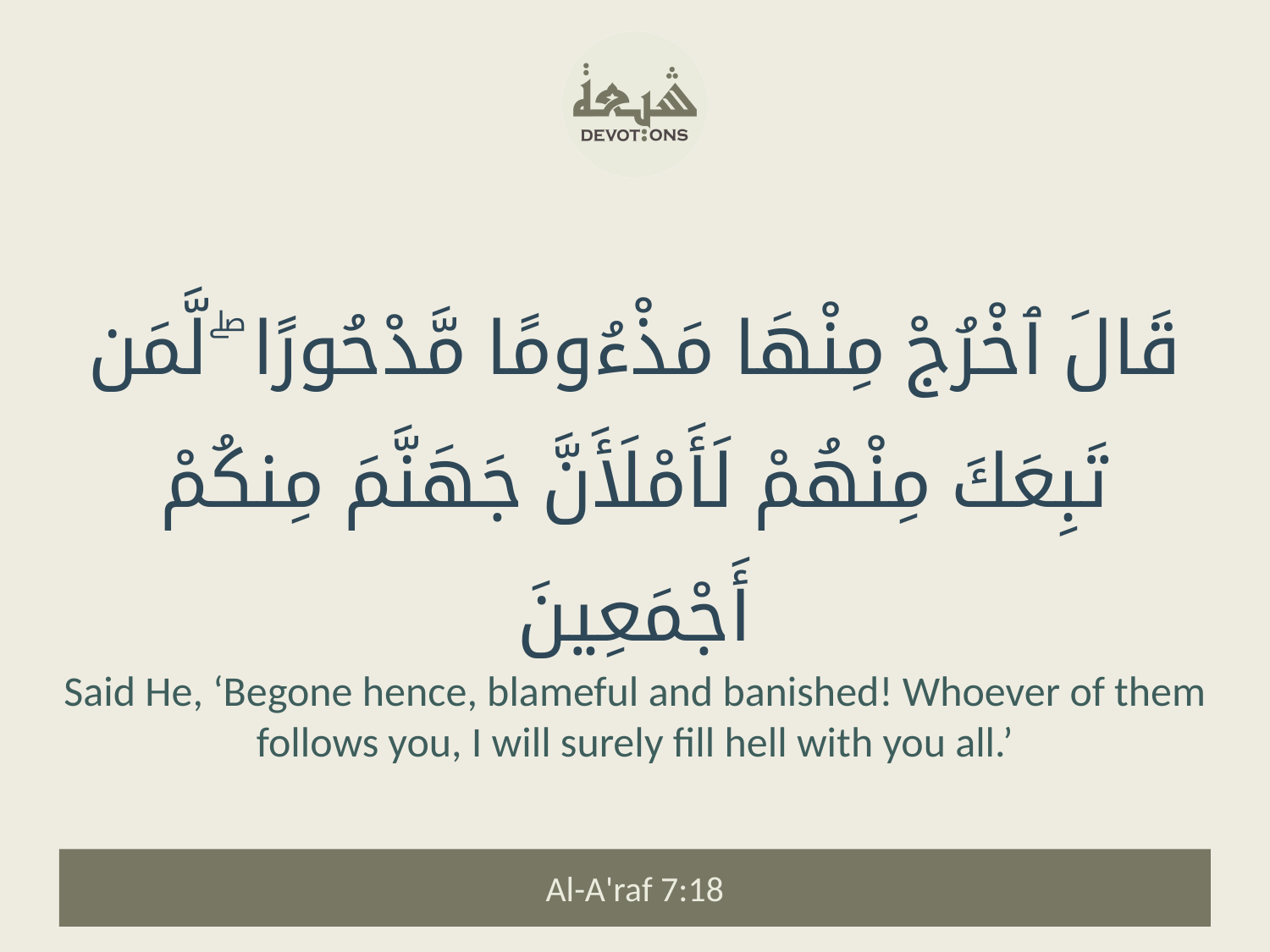

قَالَ ٱخْرُجْ مِنْهَا مَذْءُومًا مَّدْحُورًا ۖ لَّمَن تَبِعَكَ مِنْهُمْ لَأَمْلَأَنَّ جَهَنَّمَ مِنكُمْ أَجْمَعِينَ
Said He, ‘Begone hence, blameful and banished! Whoever of them follows you, I will surely fill hell with you all.’
Al-A'raf 7:18